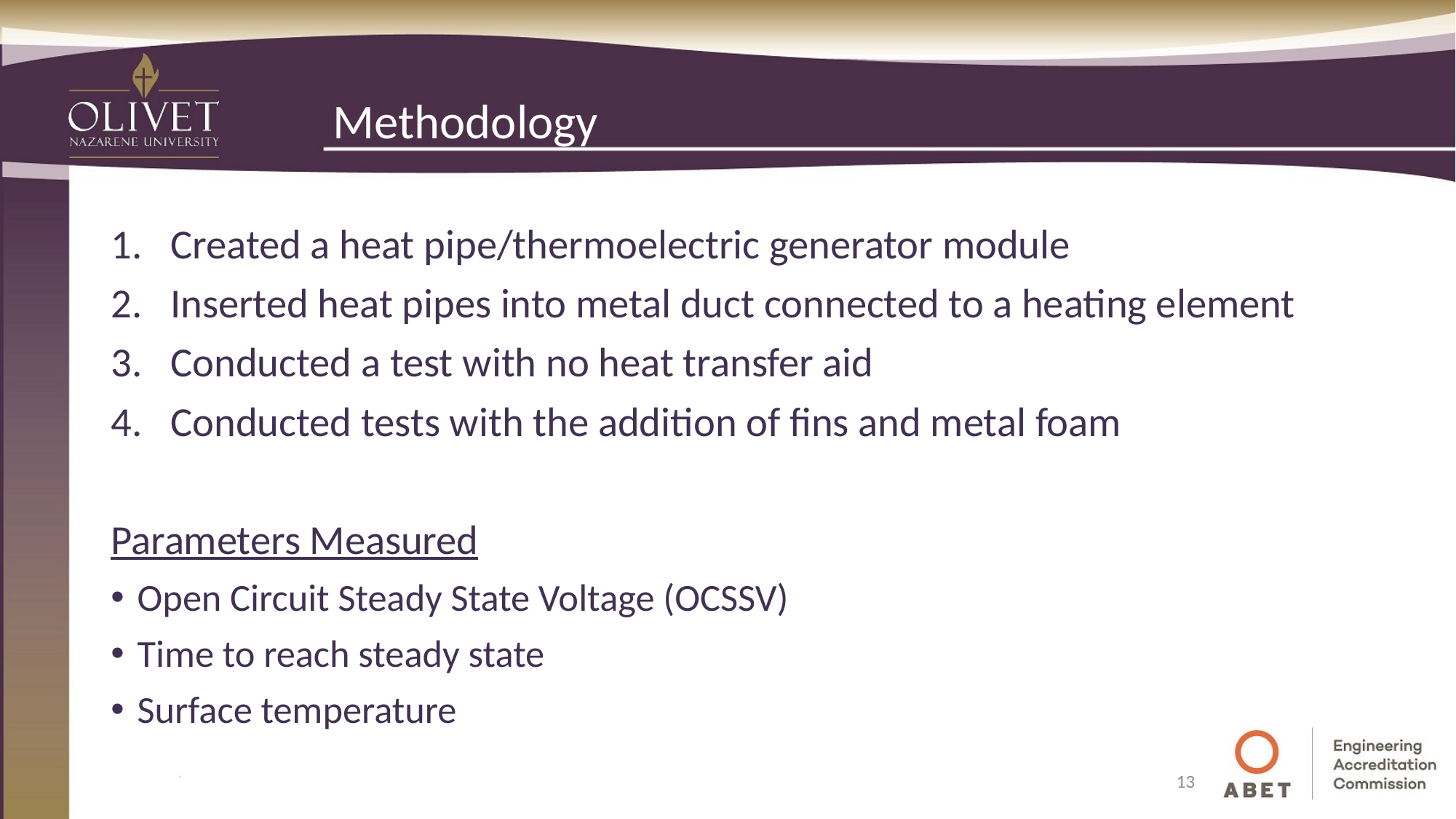

# Methodology
Created a heat pipe/thermoelectric generator module
Inserted heat pipes into metal duct connected to a heating element
Conducted a test with no heat transfer aid
Conducted tests with the addition of fins and metal foam

Parameters Measured
Open Circuit Steady State Voltage (OCSSV)
Time to reach steady state
Surface temperature
13